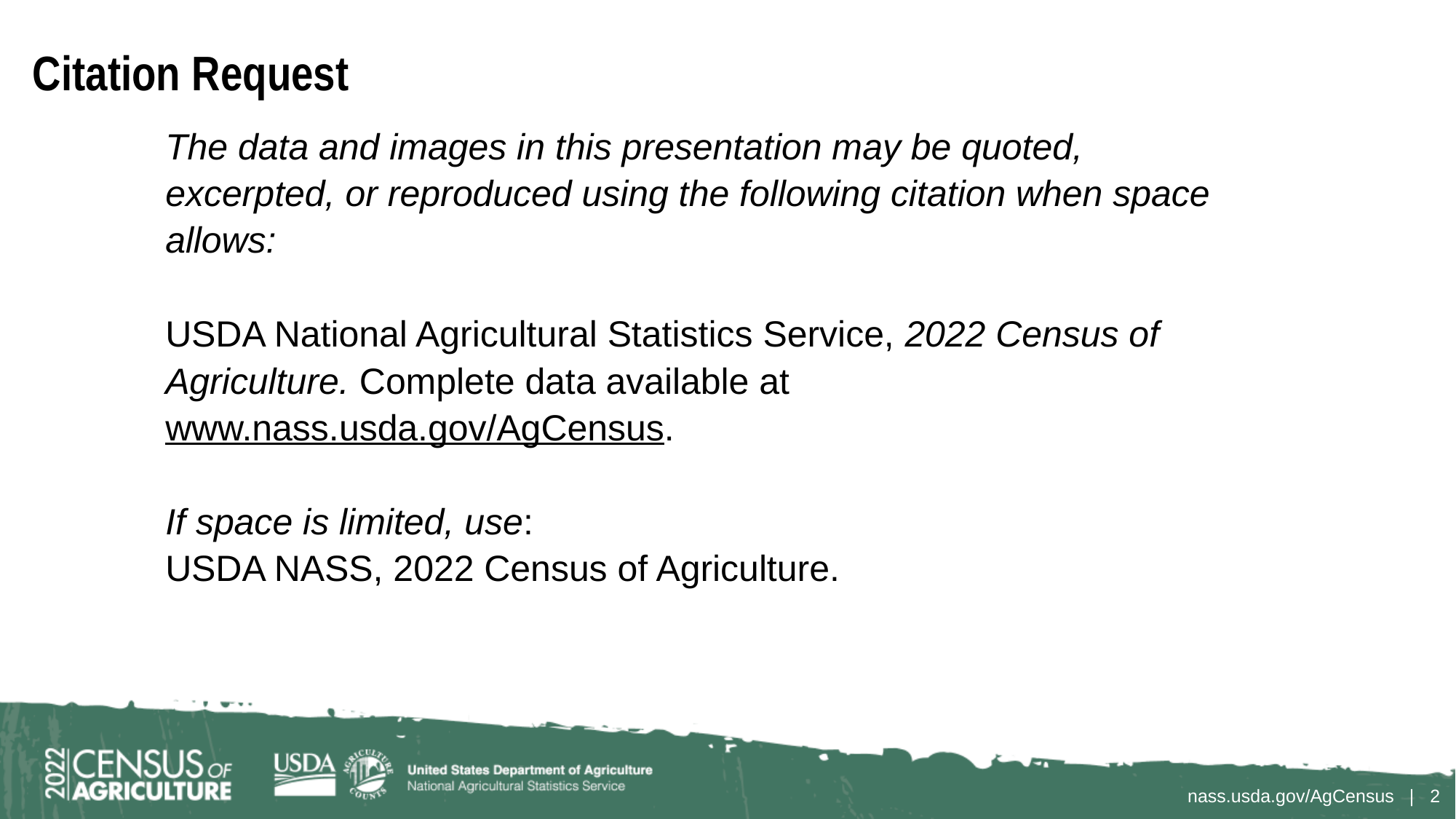

# Citation Request
The data and images in this presentation may be quoted,
excerpted, or reproduced using the following citation when space
allows:

USDA National Agricultural Statistics Service, 2022 Census of
Agriculture. Complete data available at
www.nass.usda.gov/AgCensus.

If space is limited, use:
USDA NASS, 2022 Census of Agriculture.